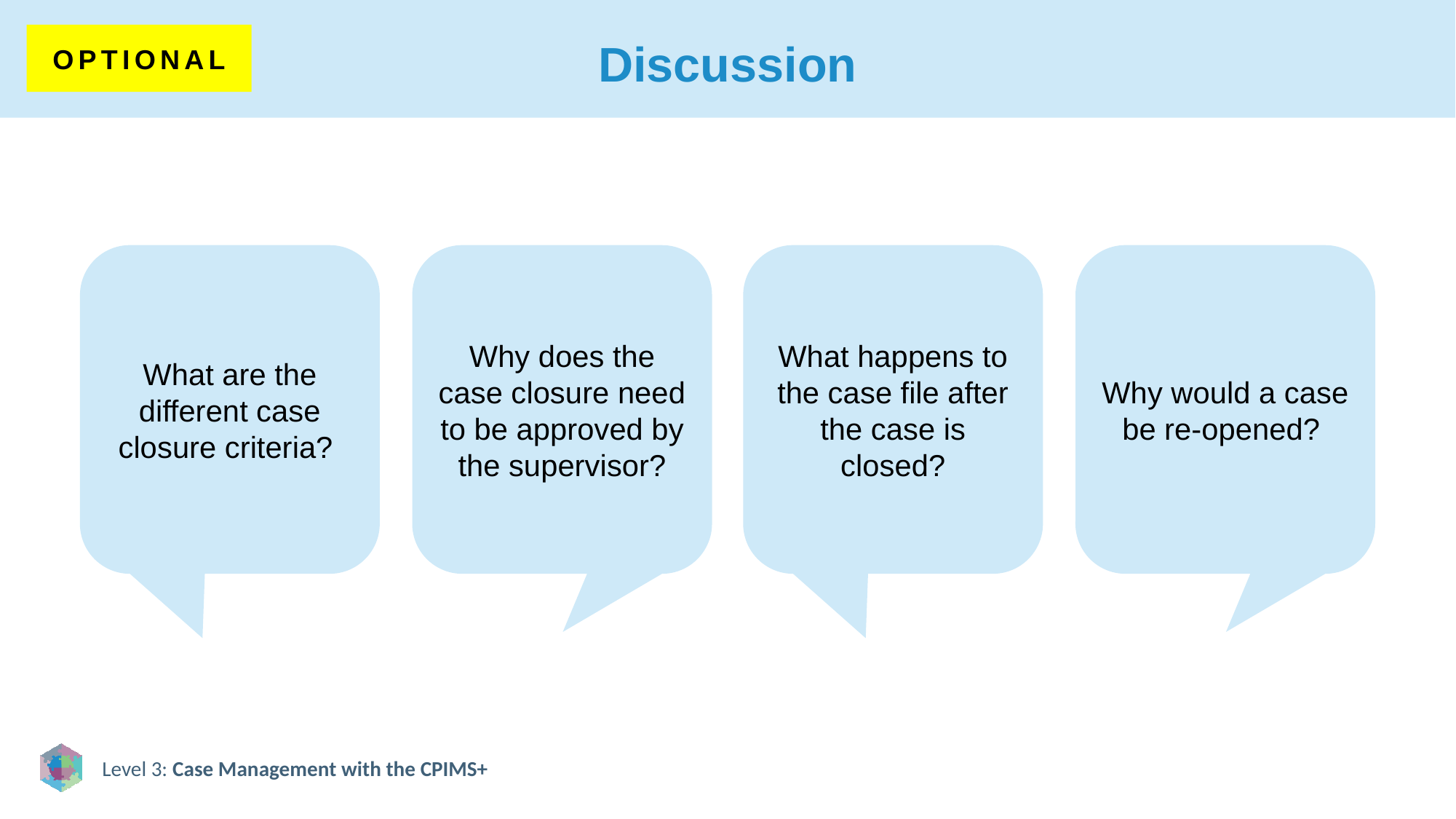

# Discussion
OPTIONAL
What are the different case closure criteria?
Why does the case closure need to be approved by the supervisor?
What happens to the case file after the case is closed?
Why would a case be re-opened?